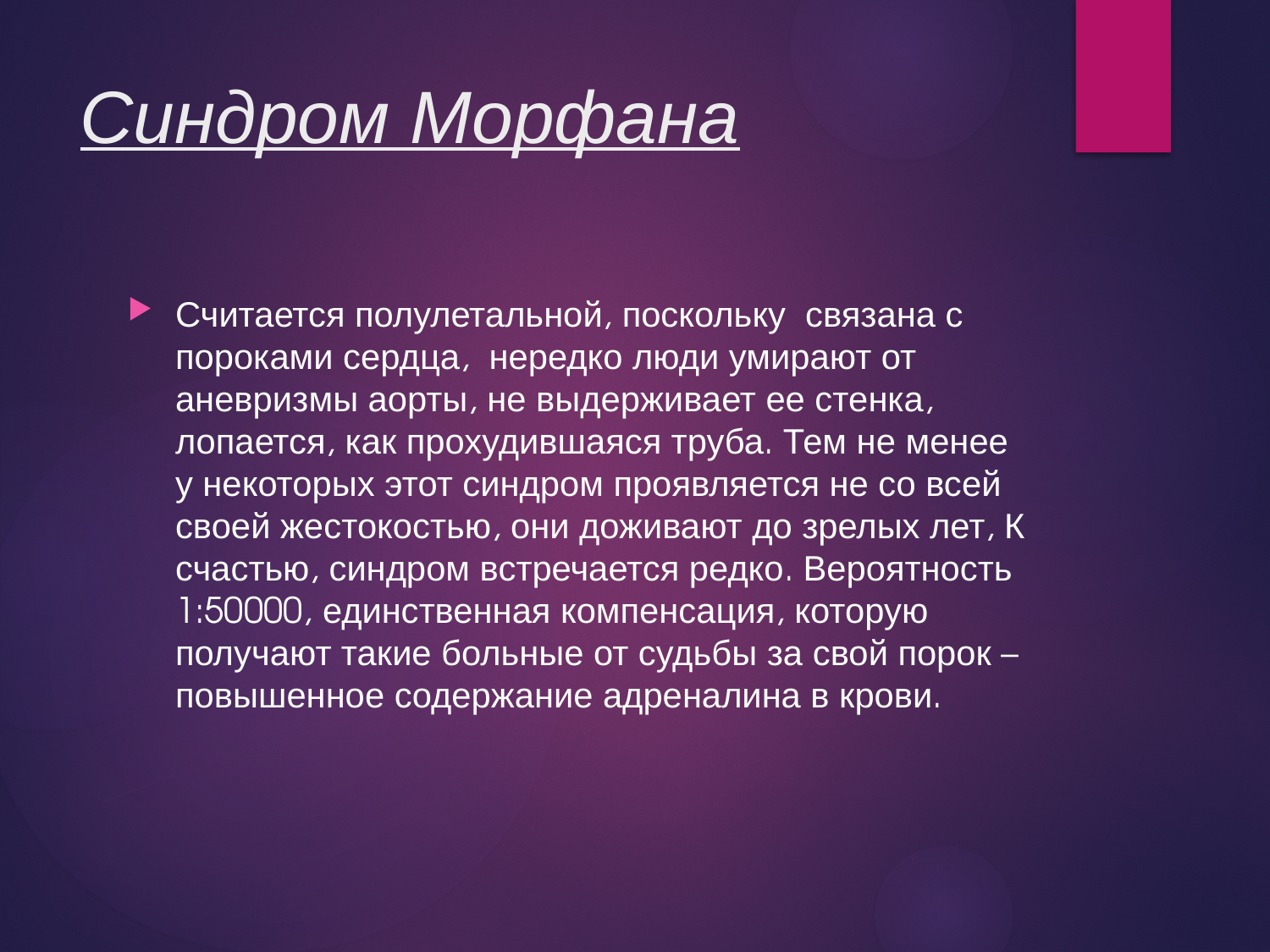

# Синдром Морфана
Считается полулетальной, поскольку  связана с пороками сердца,  нередко люди умирают от аневризмы аорты, не выдерживает ее стенка,  лопается, как прохудившаяся труба. Тем не менее у некоторых этот синдром проявляется не со всей своей жестокостью, они доживают до зрелых лет, К счастью, синдром встречается редко. Вероятность 1:50000, единственная компенсация, которую получают такие больные от судьбы за свой порок –повышенное содержание адреналина в крови.